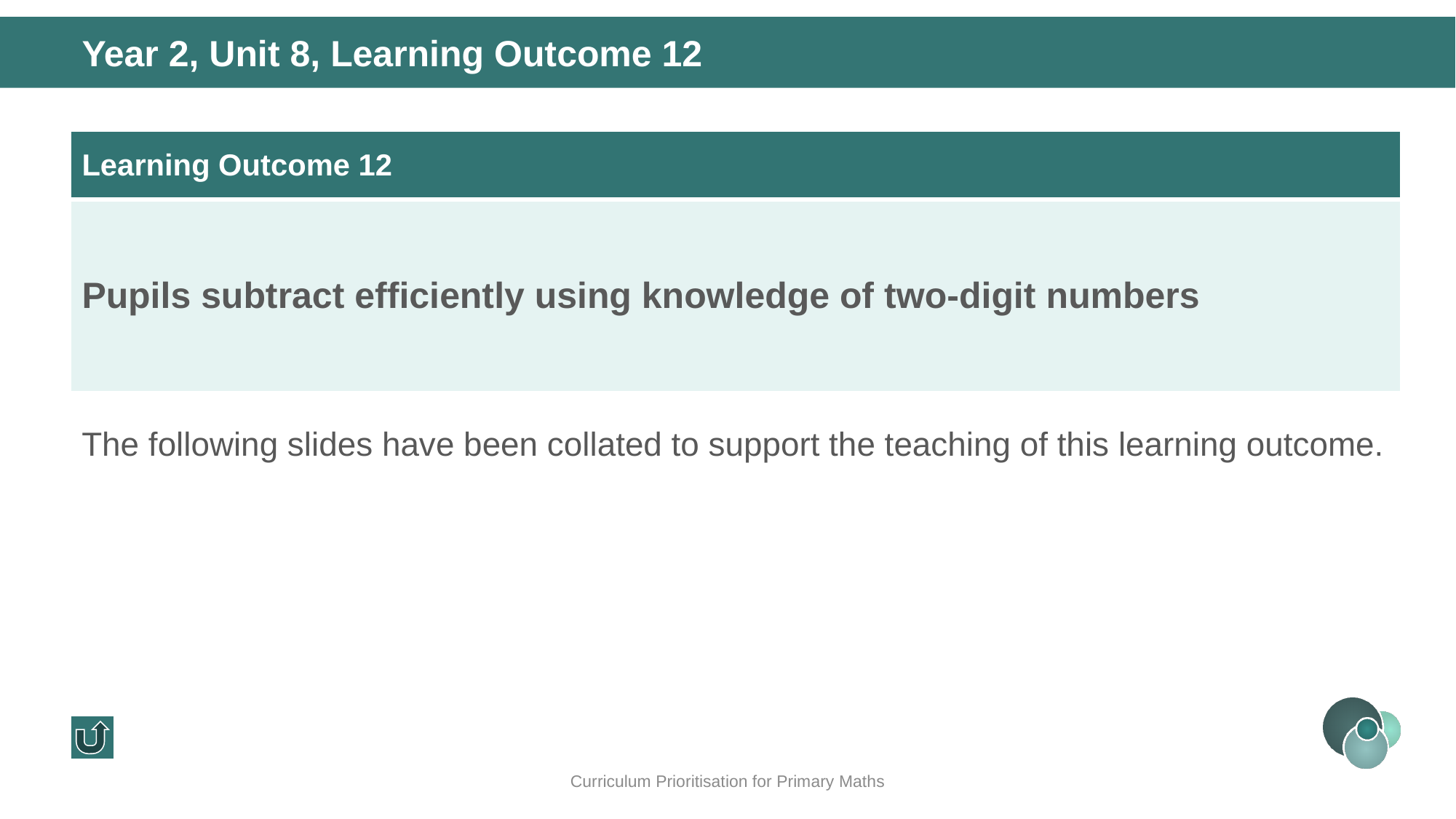

Year 2, Unit 8, Learning Outcome 12
| Learning Outcome 12 |
| --- |
| Pupils subtract efficiently using knowledge of two-digit numbers |
The following slides have been collated to support the teaching of this learning outcome.

Curriculum Prioritisation for Primary Maths